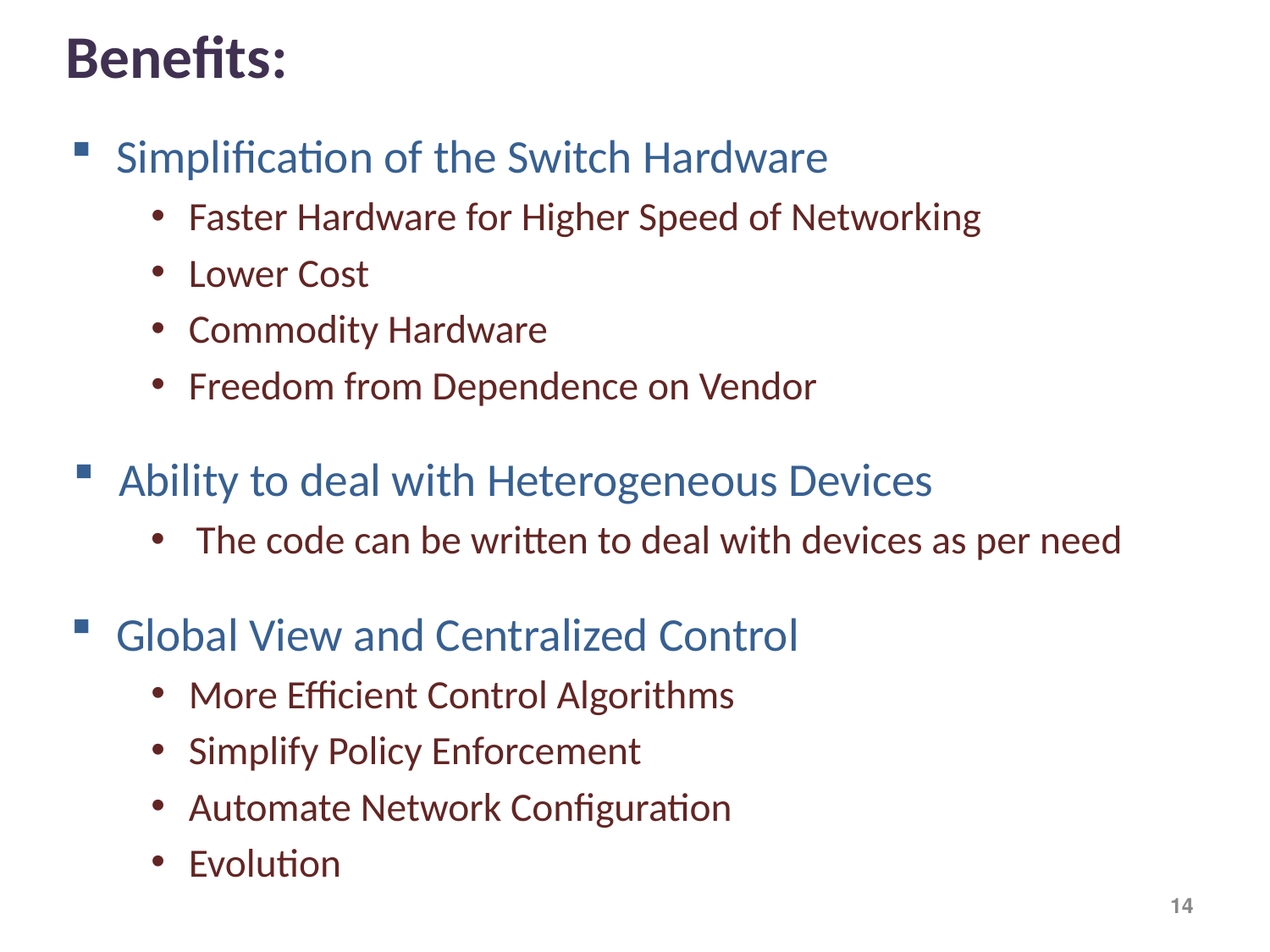

# Benefits:
Simplification of the Switch Hardware
Faster Hardware for Higher Speed of Networking
Lower Cost
Commodity Hardware
Freedom from Dependence on Vendor

Ability to deal with Heterogeneous Devices
The code can be written to deal with devices as per need

Global View and Centralized Control
More Efficient Control Algorithms
Simplify Policy Enforcement
Automate Network Configuration
Evolution
14